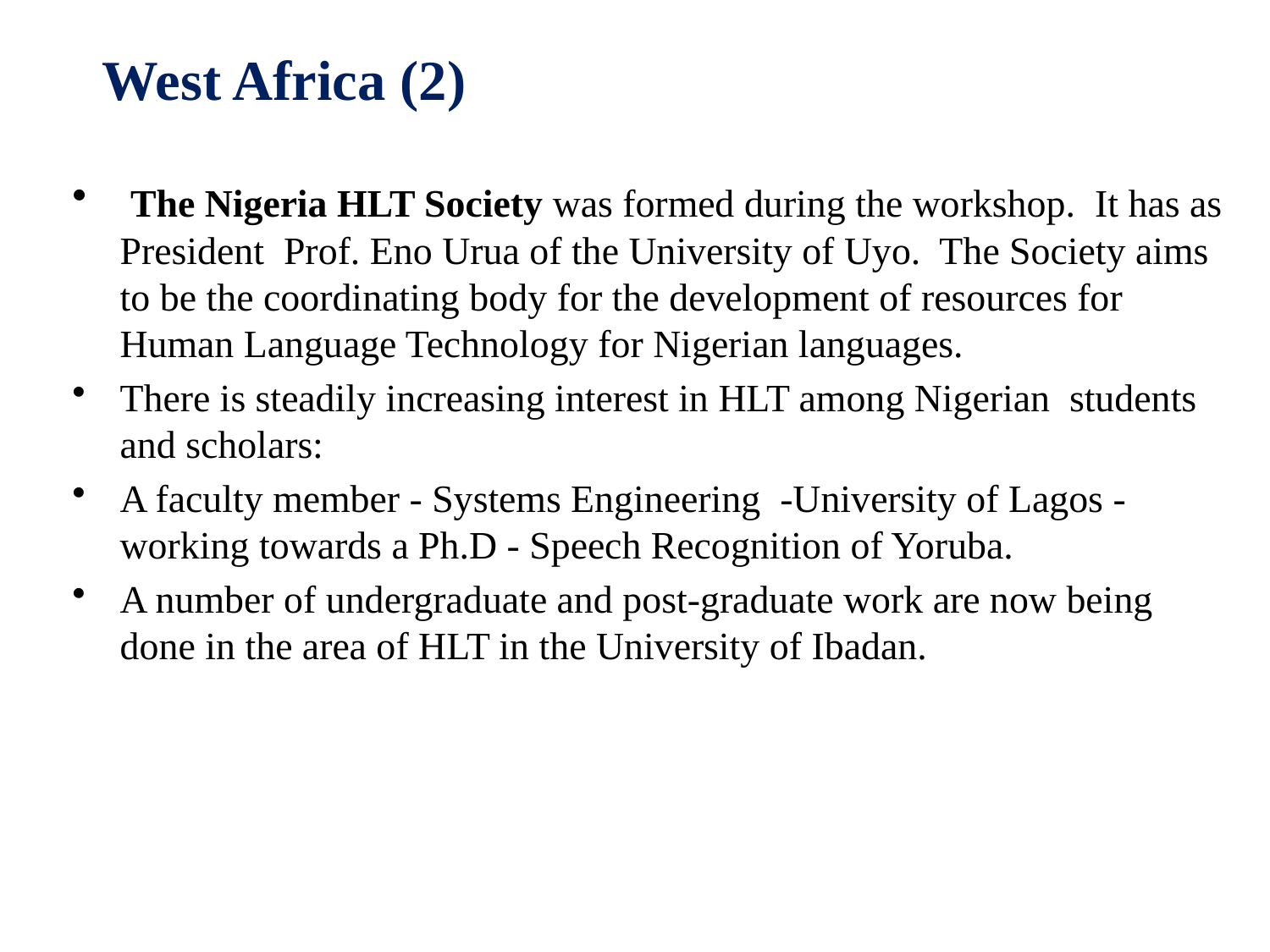

# West Africa (2)
 The Nigeria HLT Society was formed during the workshop.  It has as President  Prof. Eno Urua of the University of Uyo.  The Society aims to be the coordinating body for the development of resources for Human Language Technology for Nigerian languages.
There is steadily increasing interest in HLT among Nigerian  students and scholars:
A faculty member - Systems Engineering  -University of Lagos - working towards a Ph.D - Speech Recognition of Yoruba.
A number of undergraduate and post-graduate work are now being done in the area of HLT in the University of Ibadan.